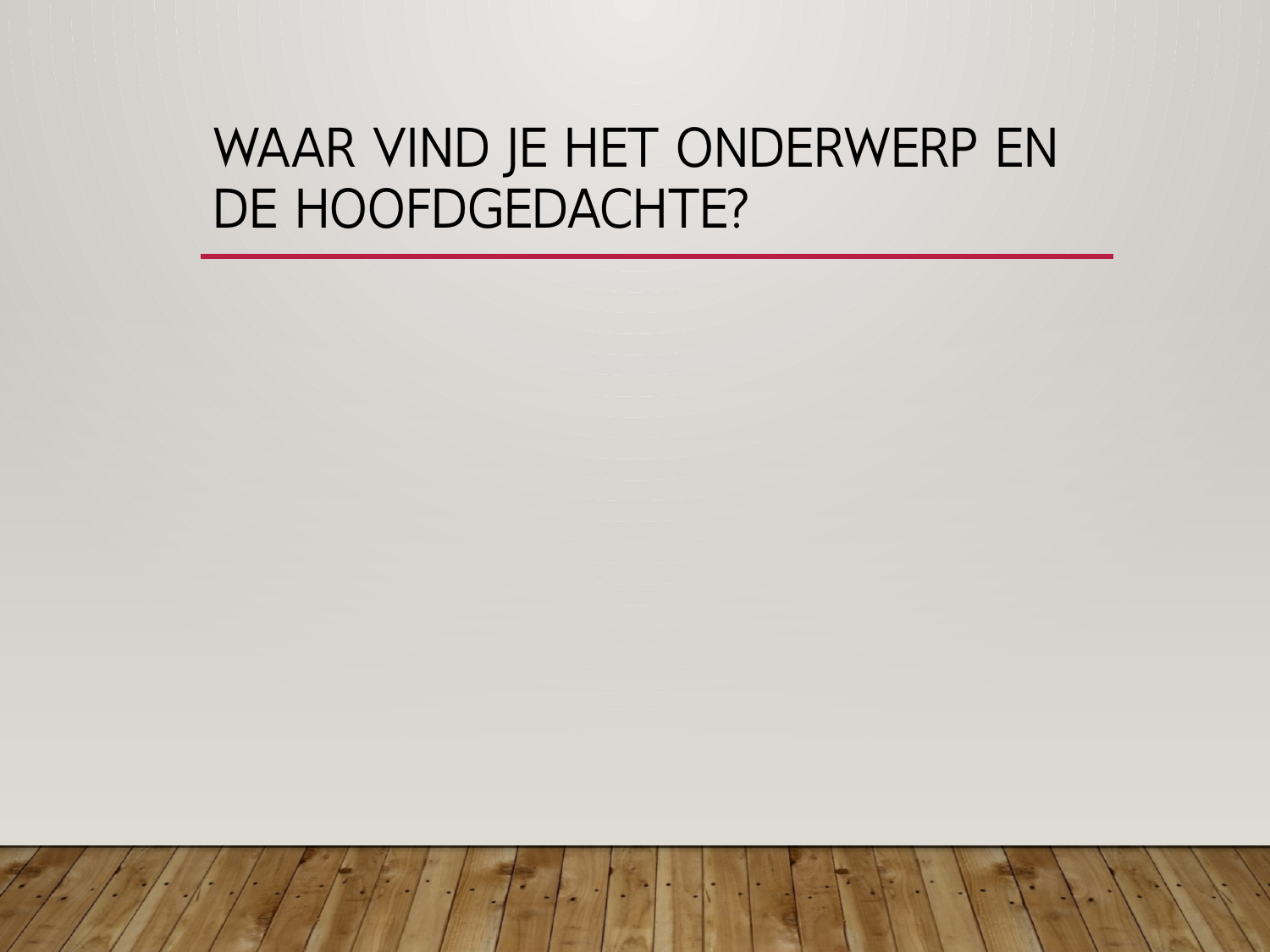

# Waar vind je het onderwerp en de hoofdgedachte?